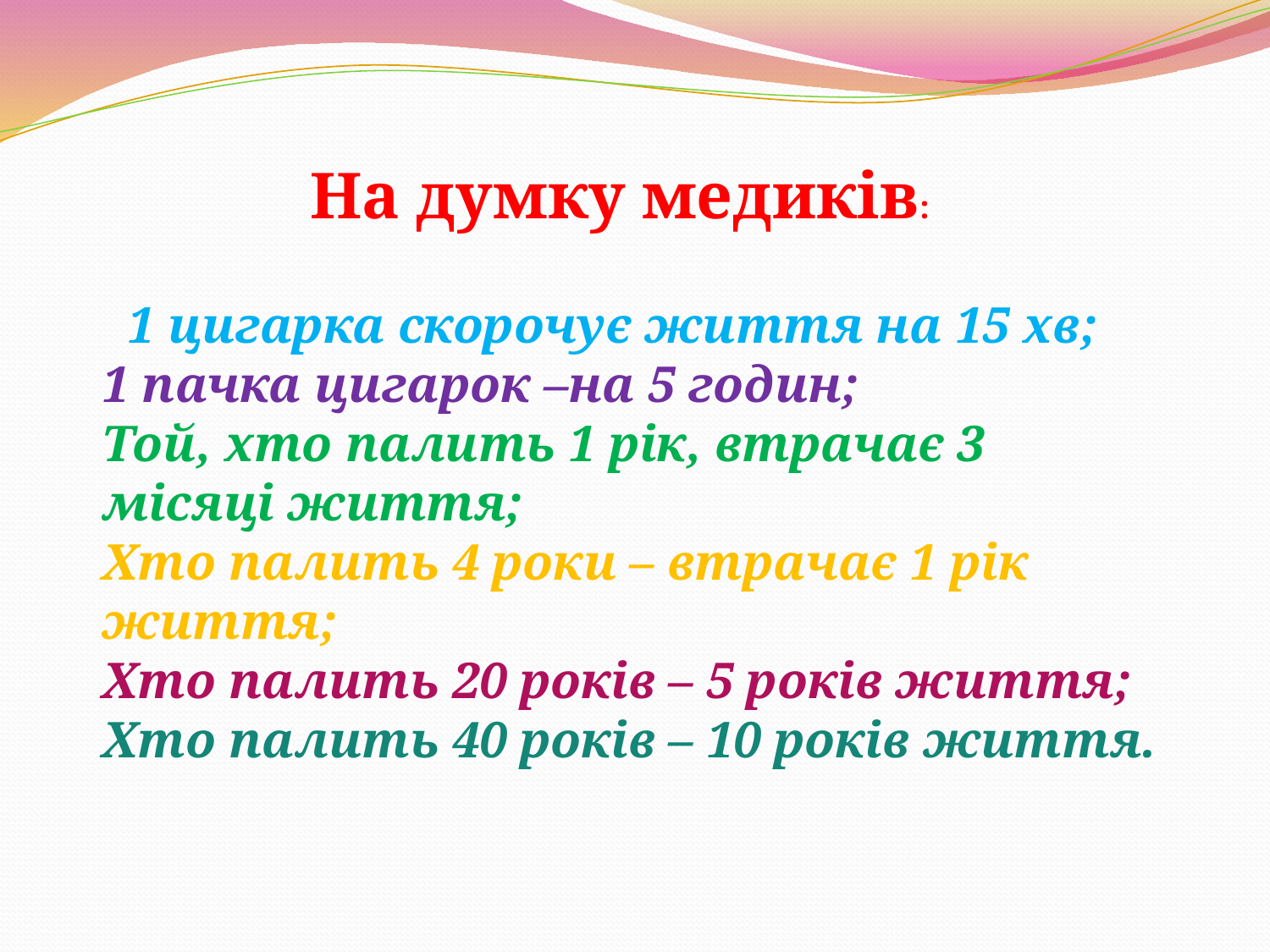

На думку медиків:

  1 цигарка скорочує життя на 15 хв;
1 пачка цигарок –на 5 годин;
Той, хто палить 1 рік, втрачає 3 місяці життя;
Хто палить 4 роки – втрачає 1 рік життя;
Хто палить 20 років – 5 років життя;
Хто палить 40 років – 10 років життя.